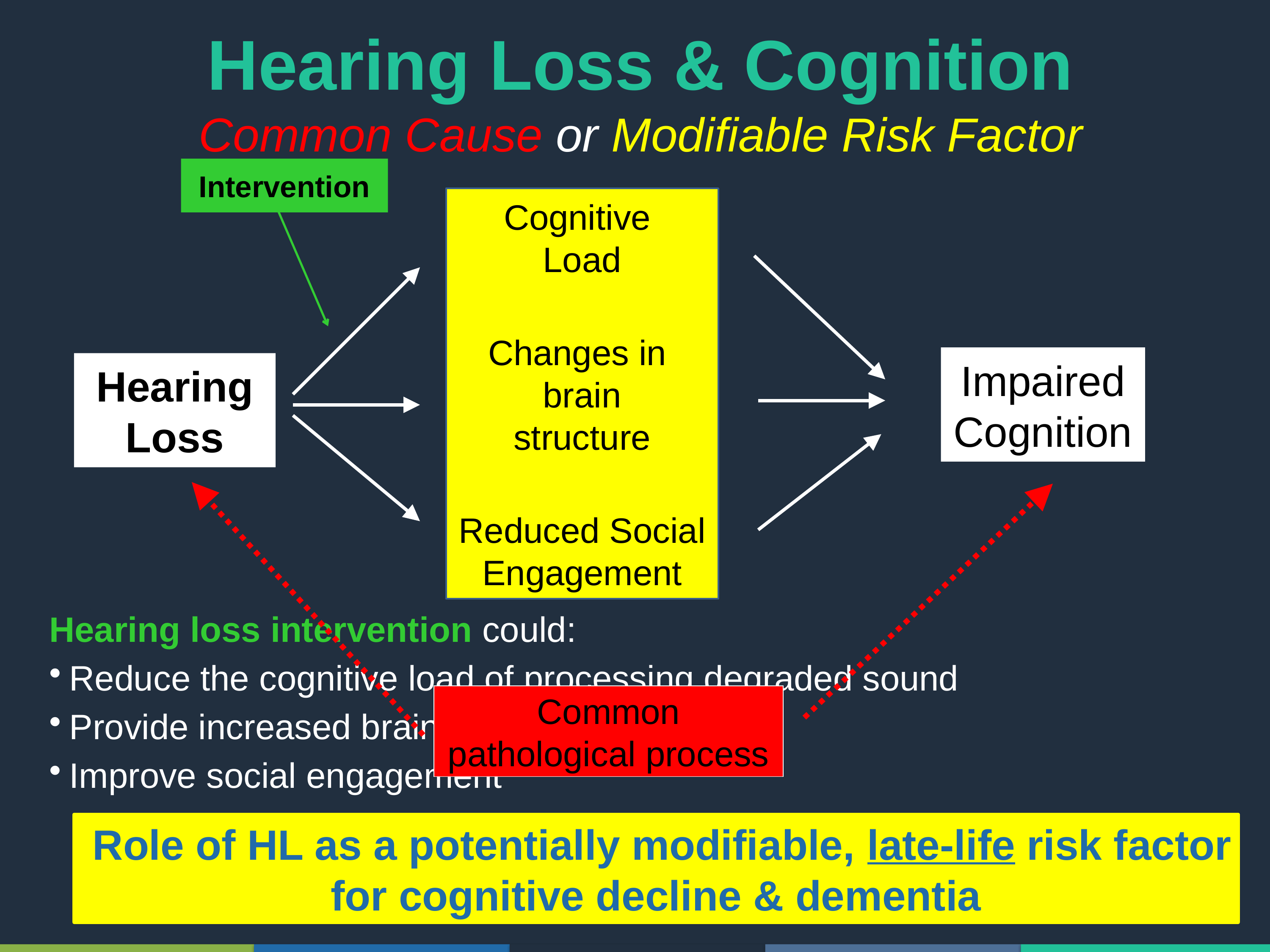

# Hearing Loss & Cognition Common Cause or Modifiable Risk Factor
Intervention
Cognitive
Load

Changes in
brain
structure

Reduced Social
Engagement
Impaired
Cognition
Hearing Loss
Hearing loss intervention could:
Reduce the cognitive load of processing degraded sound
Provide increased brain stimulation
Improve social engagement

Common pathological process
 Role of HL as a potentially modifiable, late-life risk factor for cognitive decline & dementia